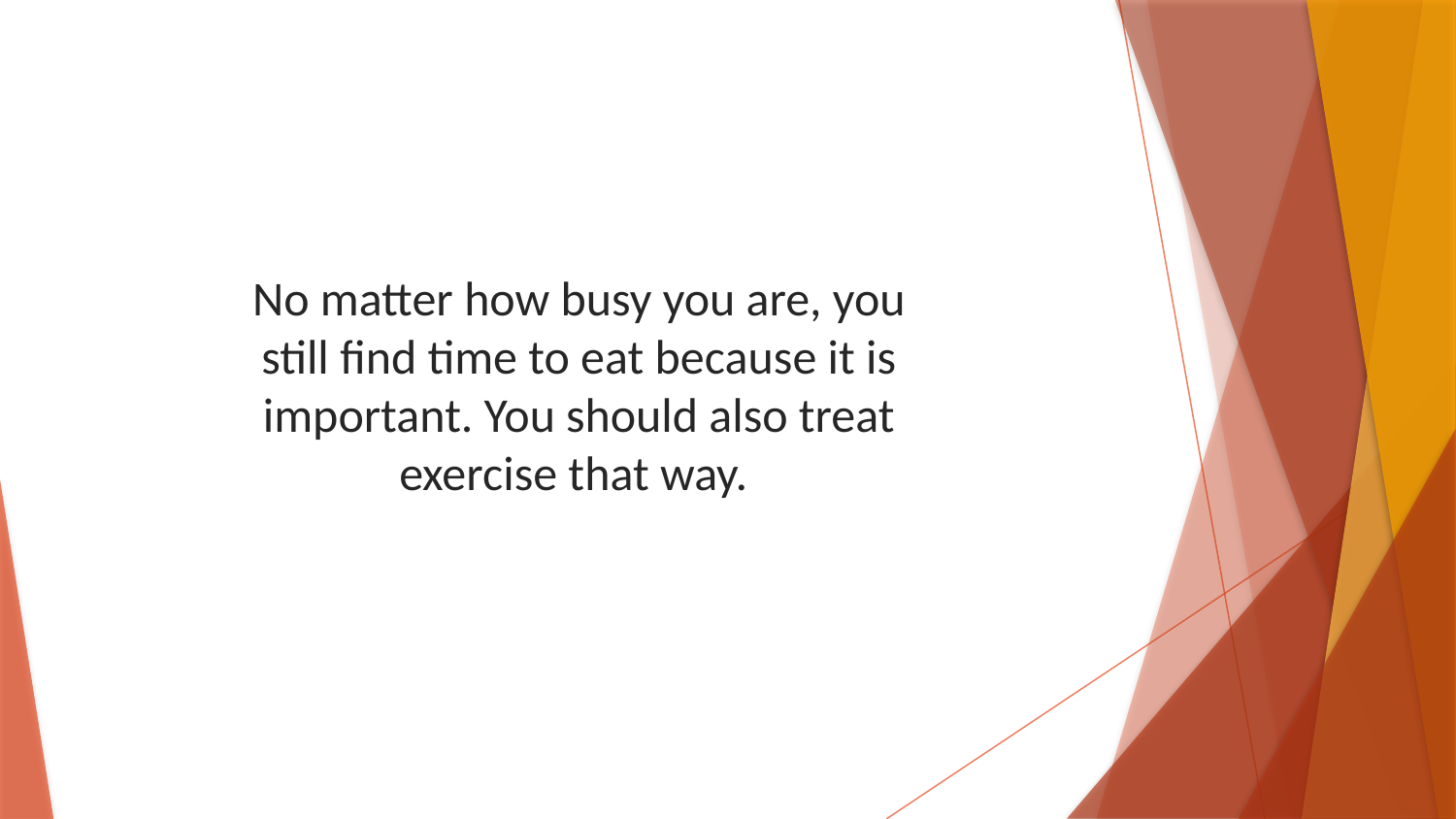

No matter how busy you are, you still find time to eat because it is important. You should also treat exercise that way.